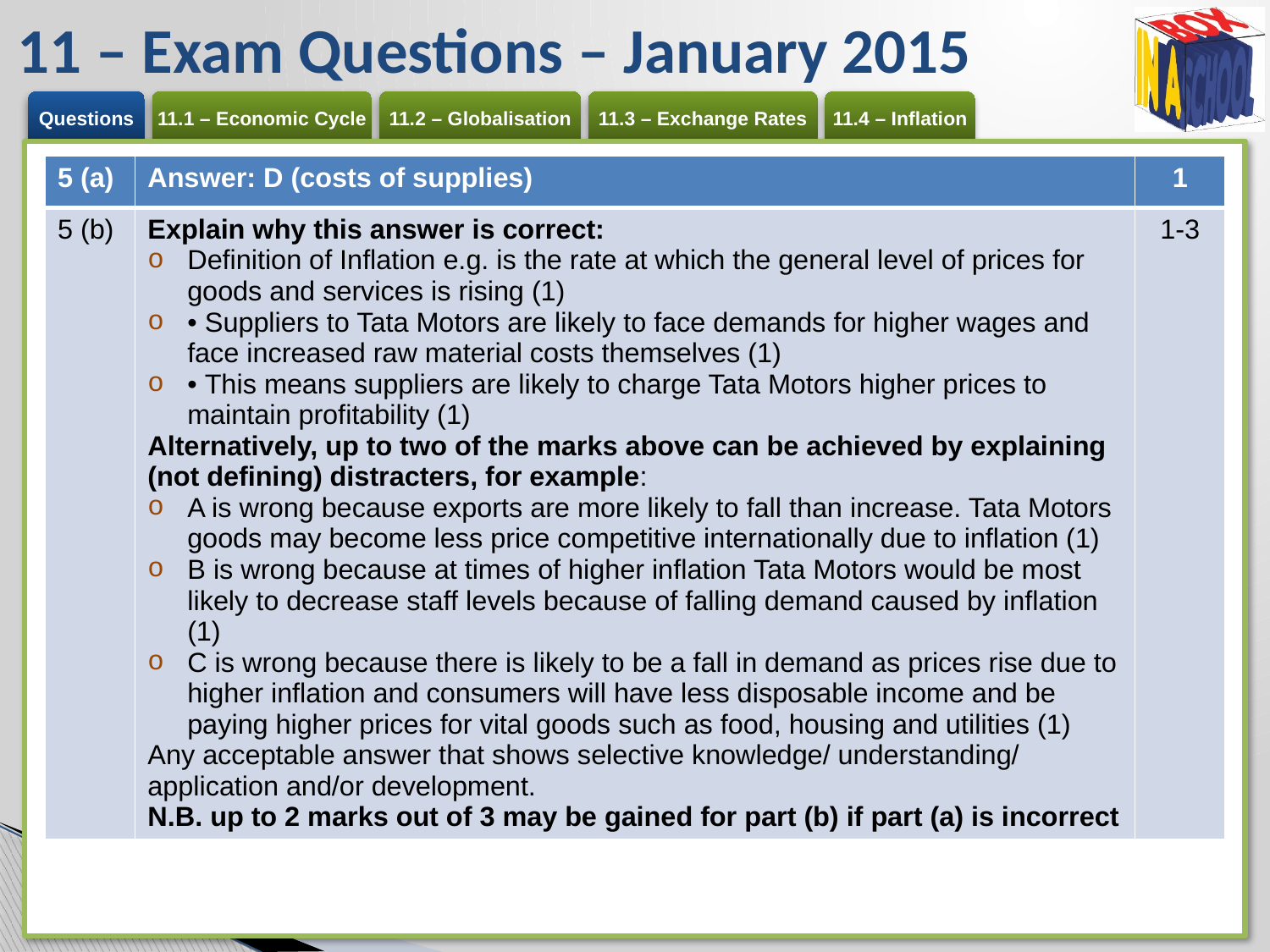

# 11 – Exam Questions – January 2015
| 5 (a) | Answer: D (costs of supplies) | 1 |
| --- | --- | --- |
| 5 (b) | Explain why this answer is correct: Definition of Inflation e.g. is the rate at which the general level of prices for goods and services is rising (1) • Suppliers to Tata Motors are likely to face demands for higher wages and face increased raw material costs themselves (1) • This means suppliers are likely to charge Tata Motors higher prices to maintain profitability (1) Alternatively, up to two of the marks above can be achieved by explaining (not defining) distracters, for example: A is wrong because exports are more likely to fall than increase. Tata Motors goods may become less price competitive internationally due to inflation (1) B is wrong because at times of higher inflation Tata Motors would be most likely to decrease staff levels because of falling demand caused by inflation (1) C is wrong because there is likely to be a fall in demand as prices rise due to higher inflation and consumers will have less disposable income and be paying higher prices for vital goods such as food, housing and utilities (1) Any acceptable answer that shows selective knowledge/ understanding/ application and/or development. N.B. up to 2 marks out of 3 may be gained for part (b) if part (a) is incorrect | 1-3 |